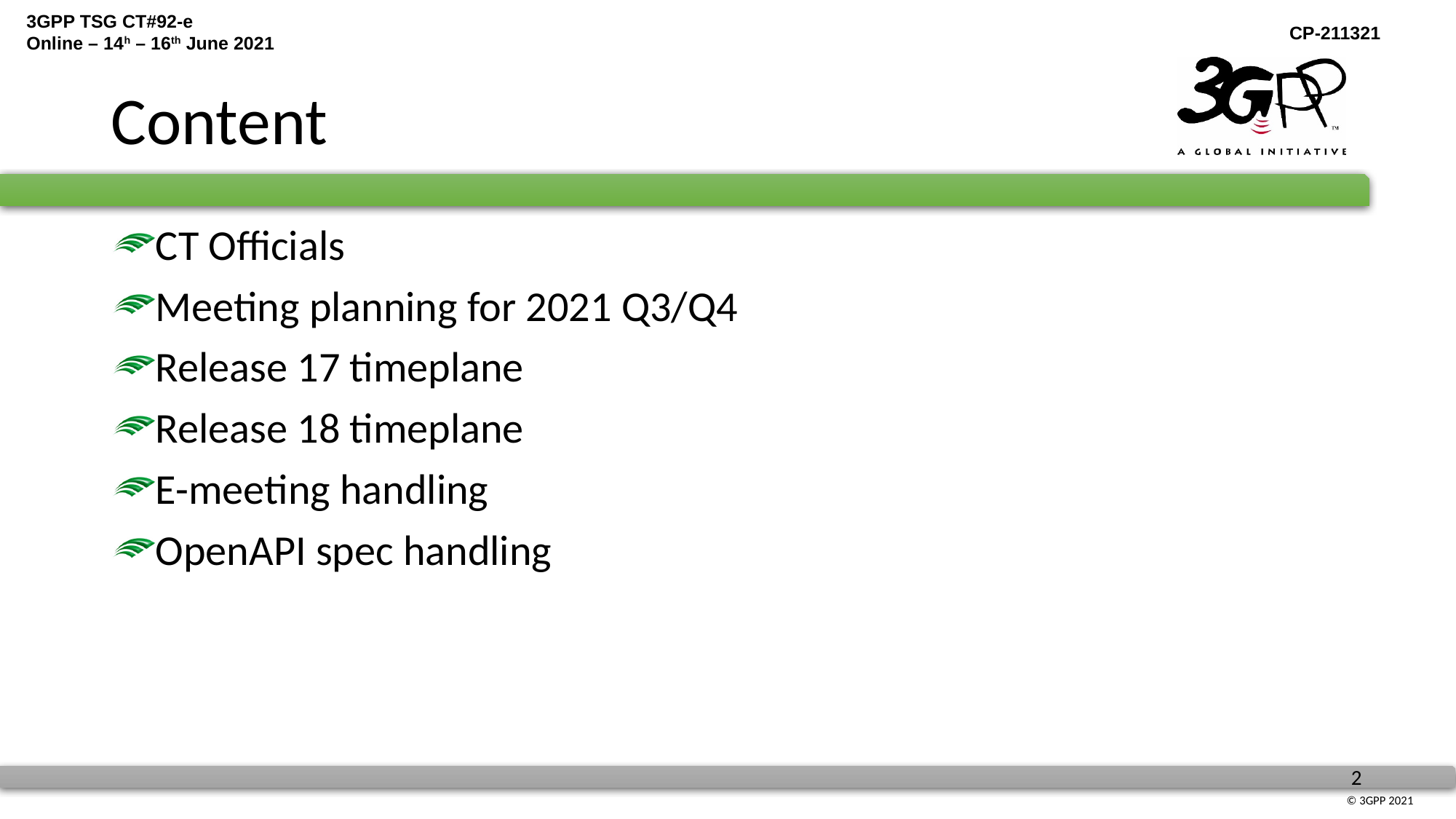

# Content
CT Officials
Meeting planning for 2021 Q3/Q4
Release 17 timeplane
Release 18 timeplane
E-meeting handling
OpenAPI spec handling